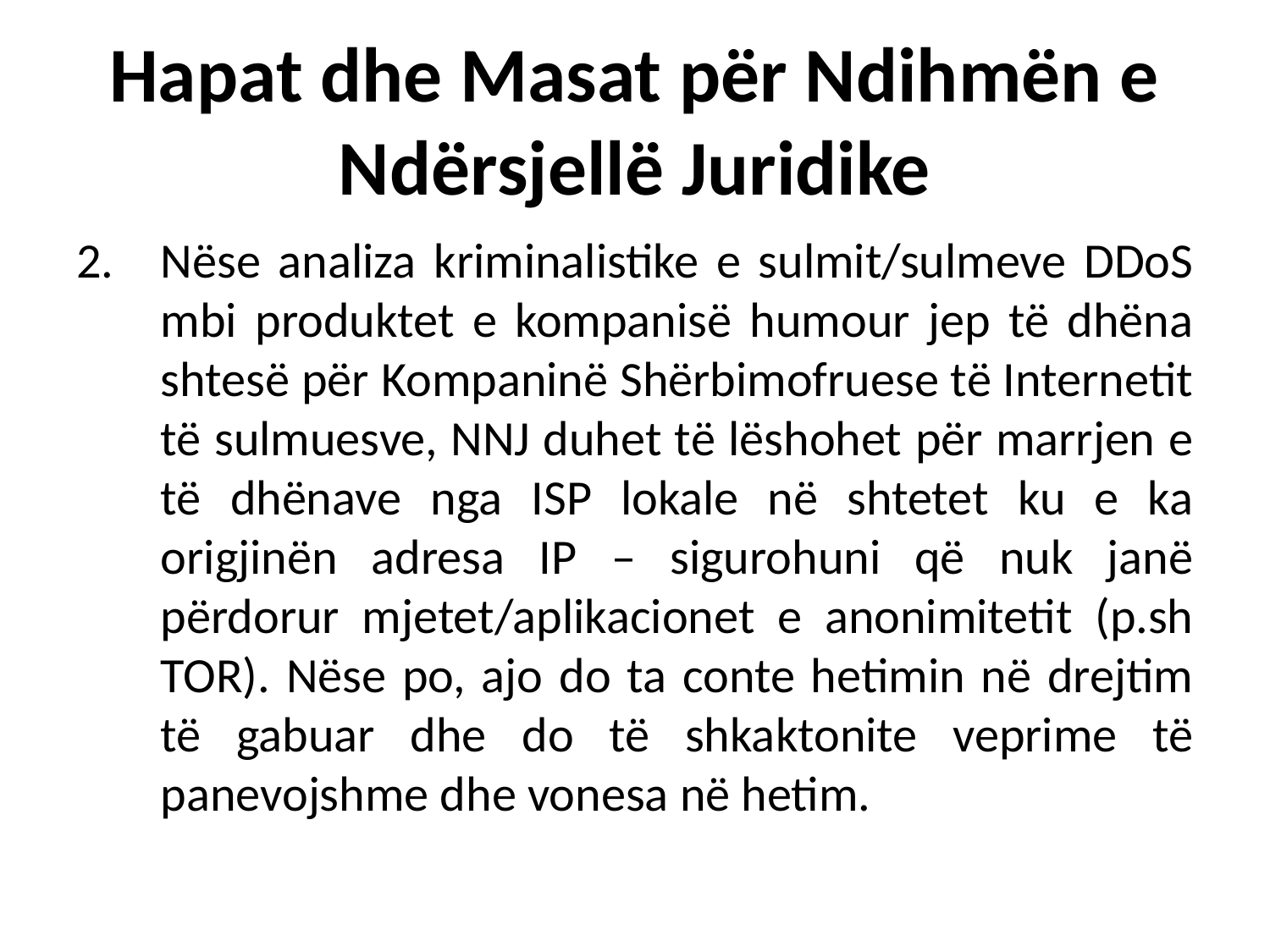

# Hapat dhe Masat për Ndihmën e Ndërsjellë Juridike
Nëse analiza kriminalistike e sulmit/sulmeve DDoS mbi produktet e kompanisë humour jep të dhëna shtesë për Kompaninë Shërbimofruese të Internetit të sulmuesve, NNJ duhet të lëshohet për marrjen e të dhënave nga ISP lokale në shtetet ku e ka origjinën adresa IP – sigurohuni që nuk janë përdorur mjetet/aplikacionet e anonimitetit (p.sh TOR). Nëse po, ajo do ta conte hetimin në drejtim të gabuar dhe do të shkaktonite veprime të panevojshme dhe vonesa në hetim.